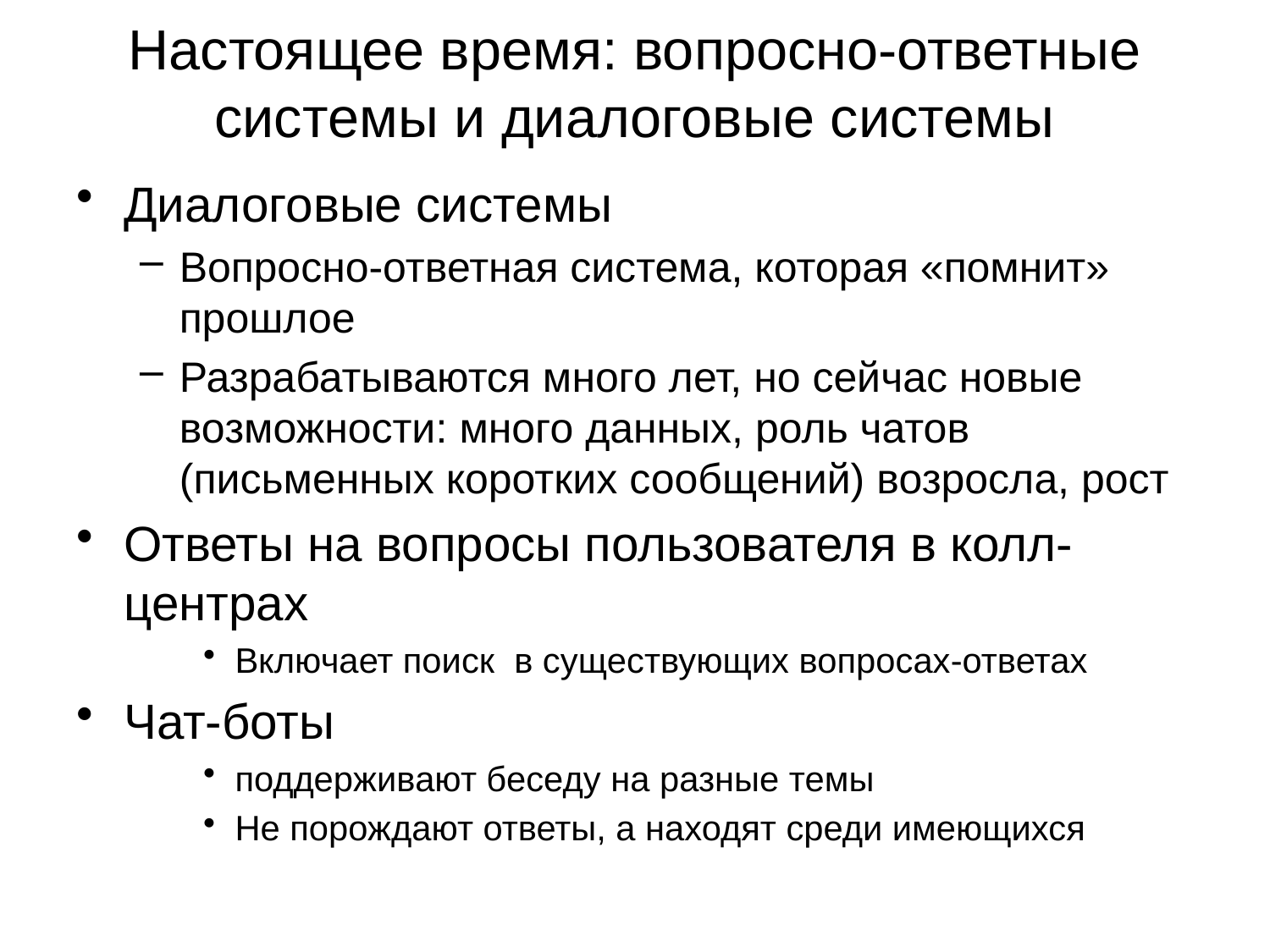

Настоящее время: вопросно-ответные системы и диалоговые системы
Диалоговые системы
Вопросно-ответная система, которая «помнит» прошлое
Разрабатываются много лет, но сейчас новые возможности: много данных, роль чатов (письменных коротких сообщений) возросла, рост
Ответы на вопросы пользователя в колл-центрах
Включает поиск  в существующих вопросах-ответах
Чат-боты
поддерживают беседу на разные темы
Не порождают ответы, а находят среди имеющихся